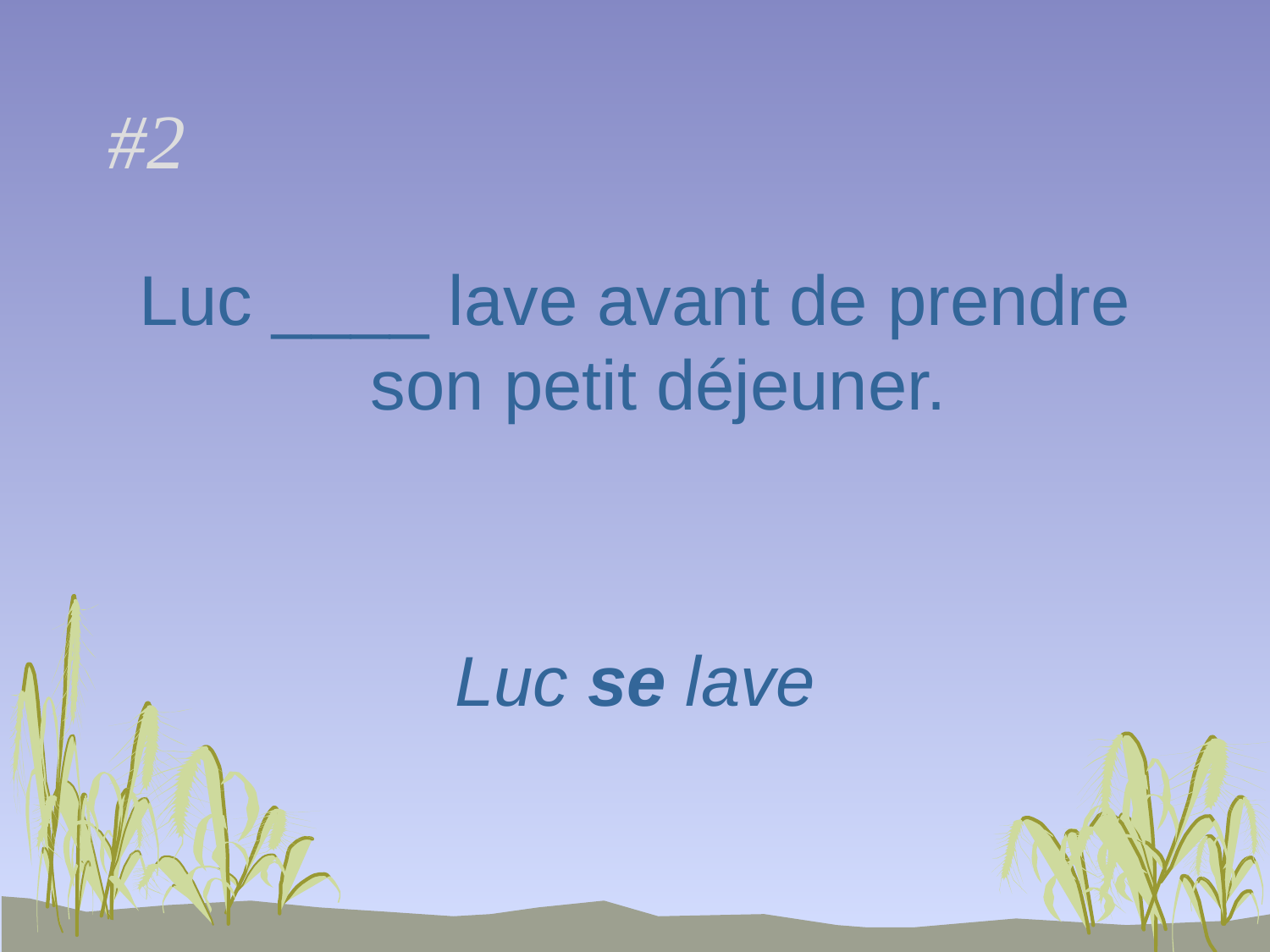

# #2
Luc ____ lave avant de prendre son petit déjeuner.

Luc se lave